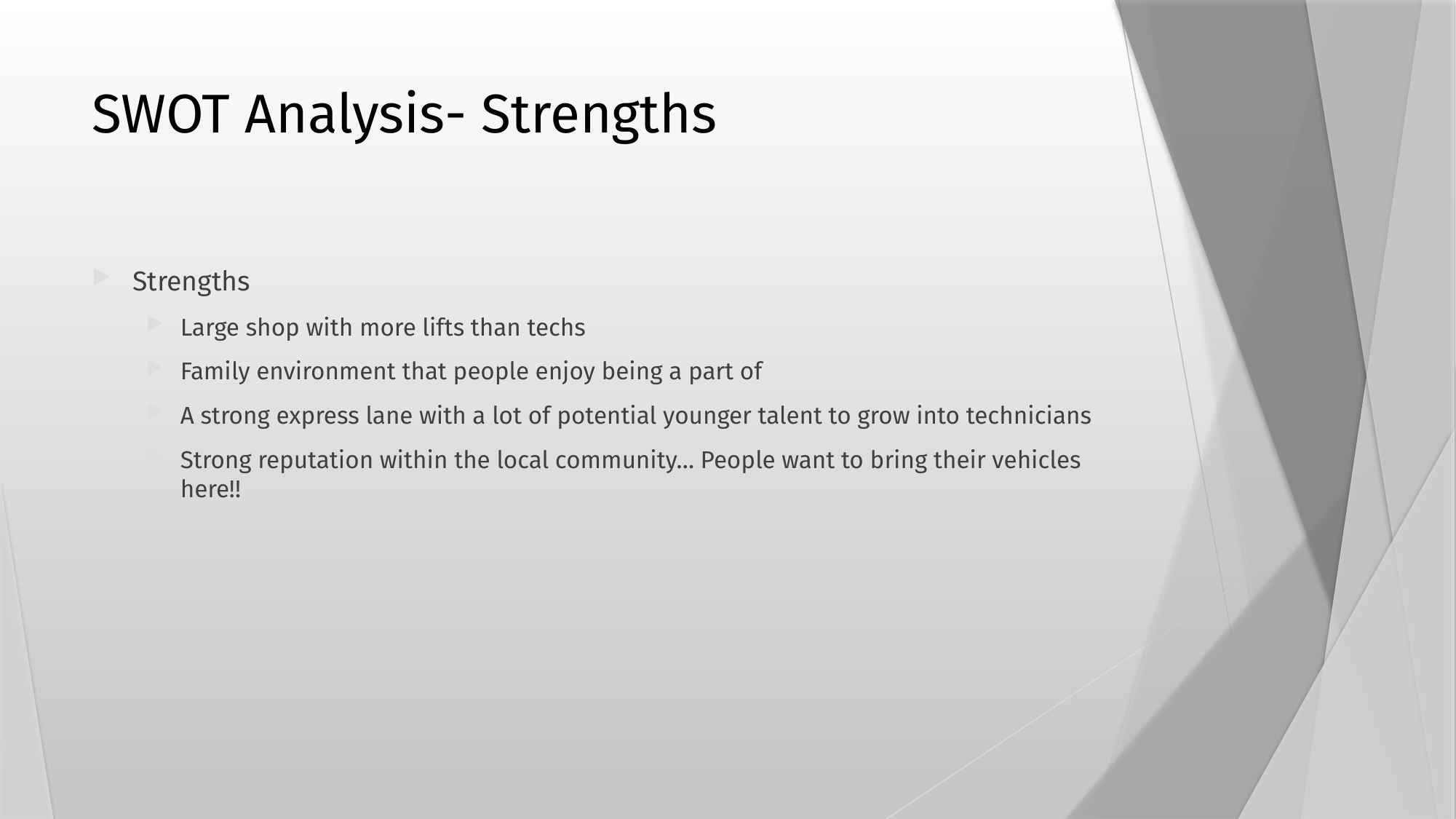

# SWOT Analysis- Strengths
Strengths
Large shop with more lifts than techs
Family environment that people enjoy being a part of
A strong express lane with a lot of potential younger talent to grow into technicians
Strong reputation within the local community… People want to bring their vehicles here!!